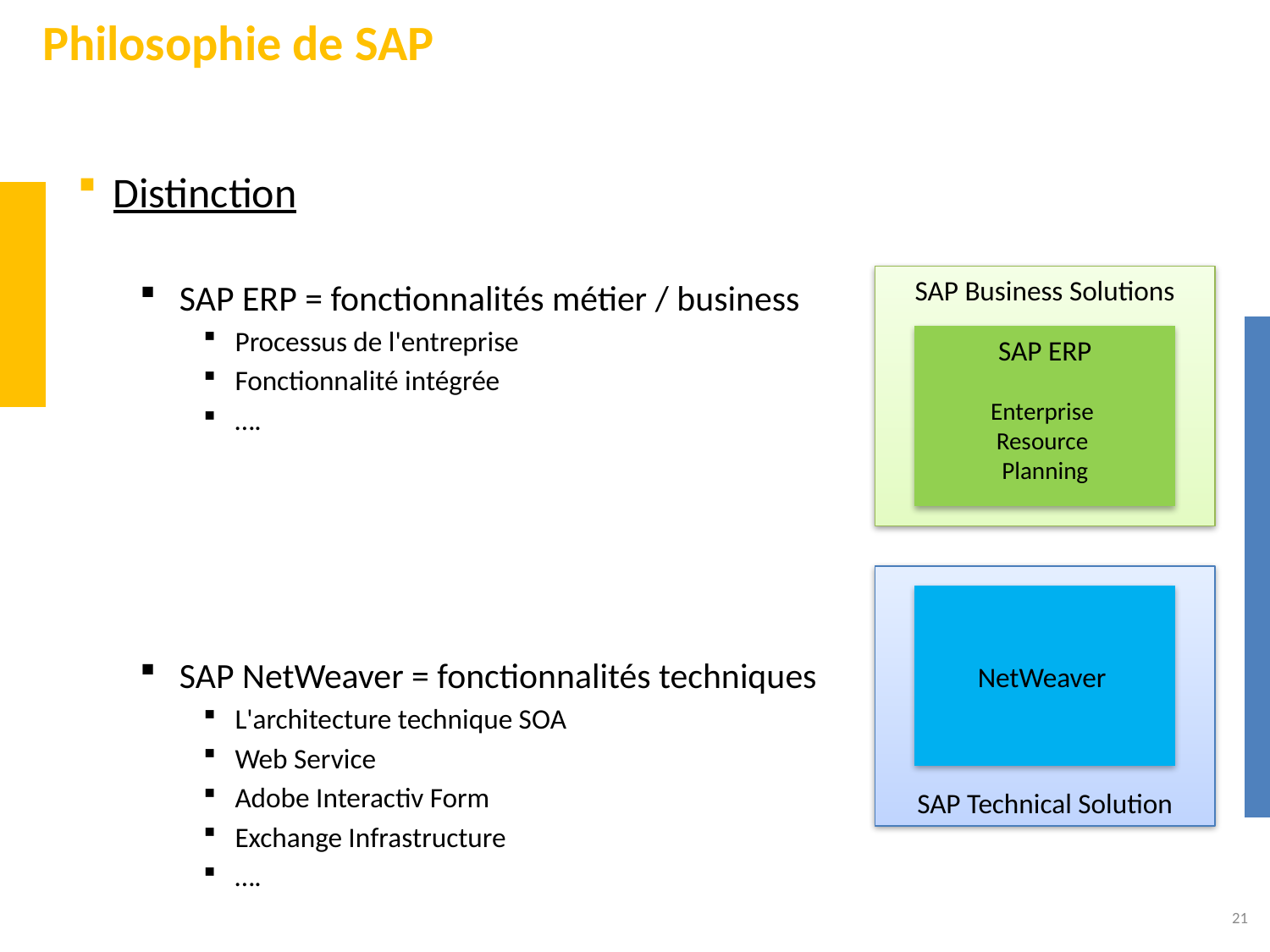

# Philosophie de SAP
Distinction

SAP ERP = fonctionnalités métier / business
Processus de l'entreprise
Fonctionnalité intégrée
….

SAP NetWeaver = fonctionnalités techniques
L'architecture technique SOA
Web Service
Adobe Interactiv Form
Exchange Infrastructure
….

SAP Business Solutions
SAP ERP

Enterprise
Resource
Planning
SAP Technical Solution
NetWeaver
21